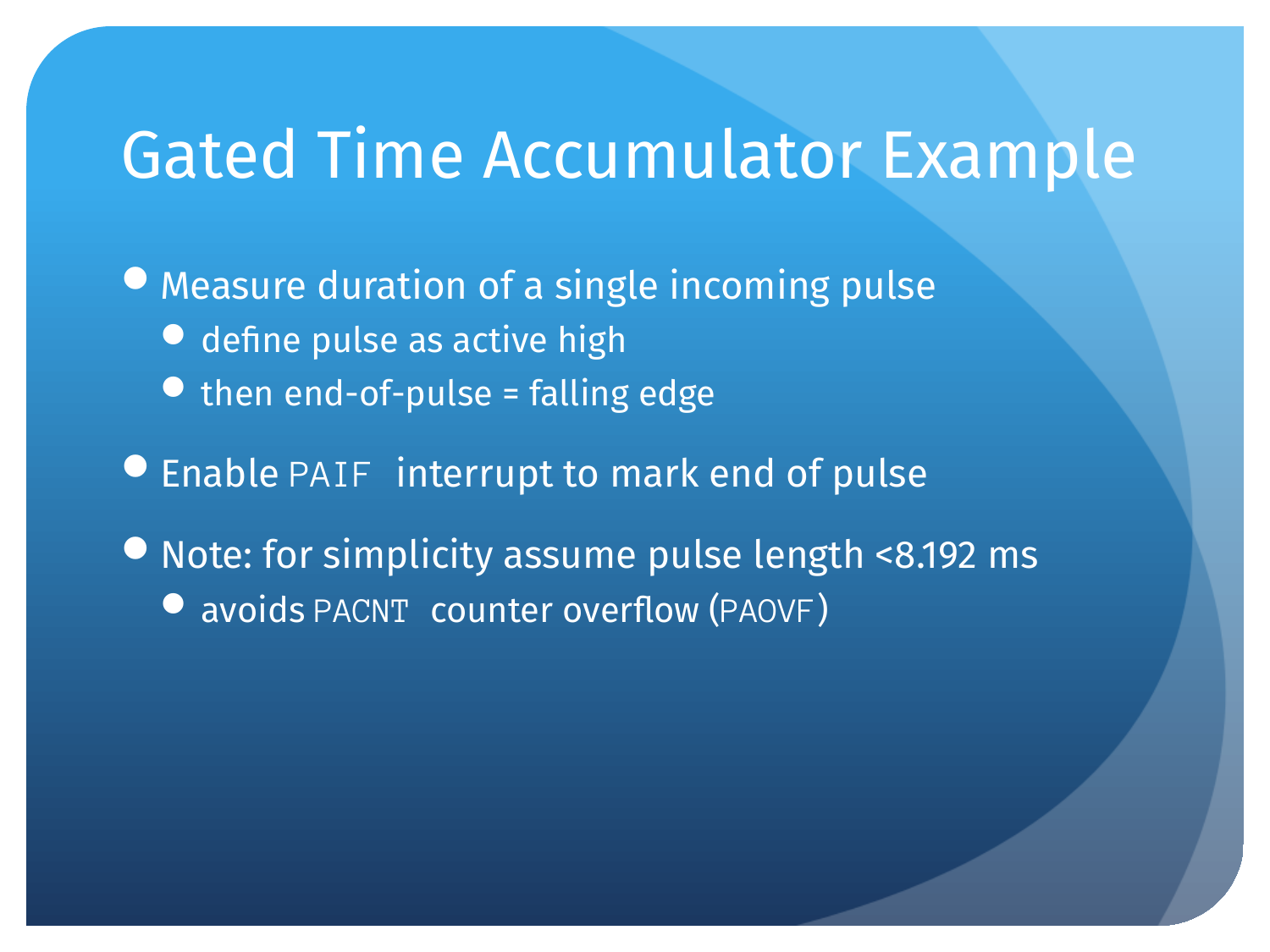

# Gated Time Accumulator Example
Measure duration of a single incoming pulse
define pulse as active high
then end-of-pulse = falling edge
Enable PAIF interrupt to mark end of pulse
Note: for simplicity assume pulse length <8.192 ms
avoids PACNT counter overflow (PAOVF)